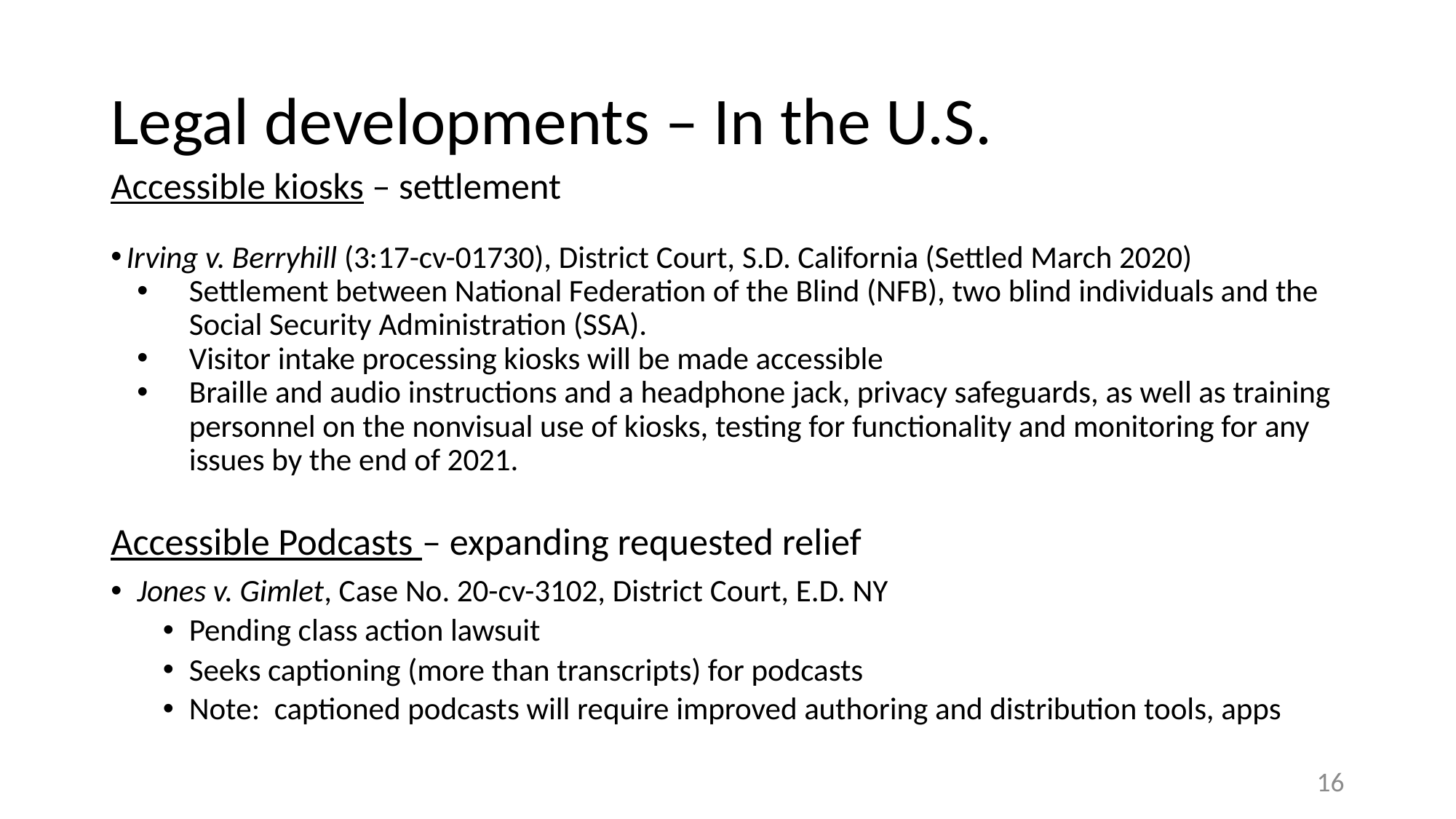

# Legal developments – In the U.S.
Accessible kiosks – settlement

 Irving v. Berryhill (3:17-cv-01730), District Court, S.D. California (Settled March 2020)
Settlement between National Federation of the Blind (NFB), two blind individuals and the Social Security Administration (SSA).
Visitor intake processing kiosks will be made accessible
Braille and audio instructions and a headphone jack, privacy safeguards, as well as training personnel on the nonvisual use of kiosks, testing for functionality and monitoring for any issues by the end of 2021.

Accessible Podcasts – expanding requested relief
Jones v. Gimlet, Case No. 20-cv-3102, District Court, E.D. NY
Pending class action lawsuit
Seeks captioning (more than transcripts) for podcasts
Note:  captioned podcasts will require improved authoring and distribution tools, apps

16